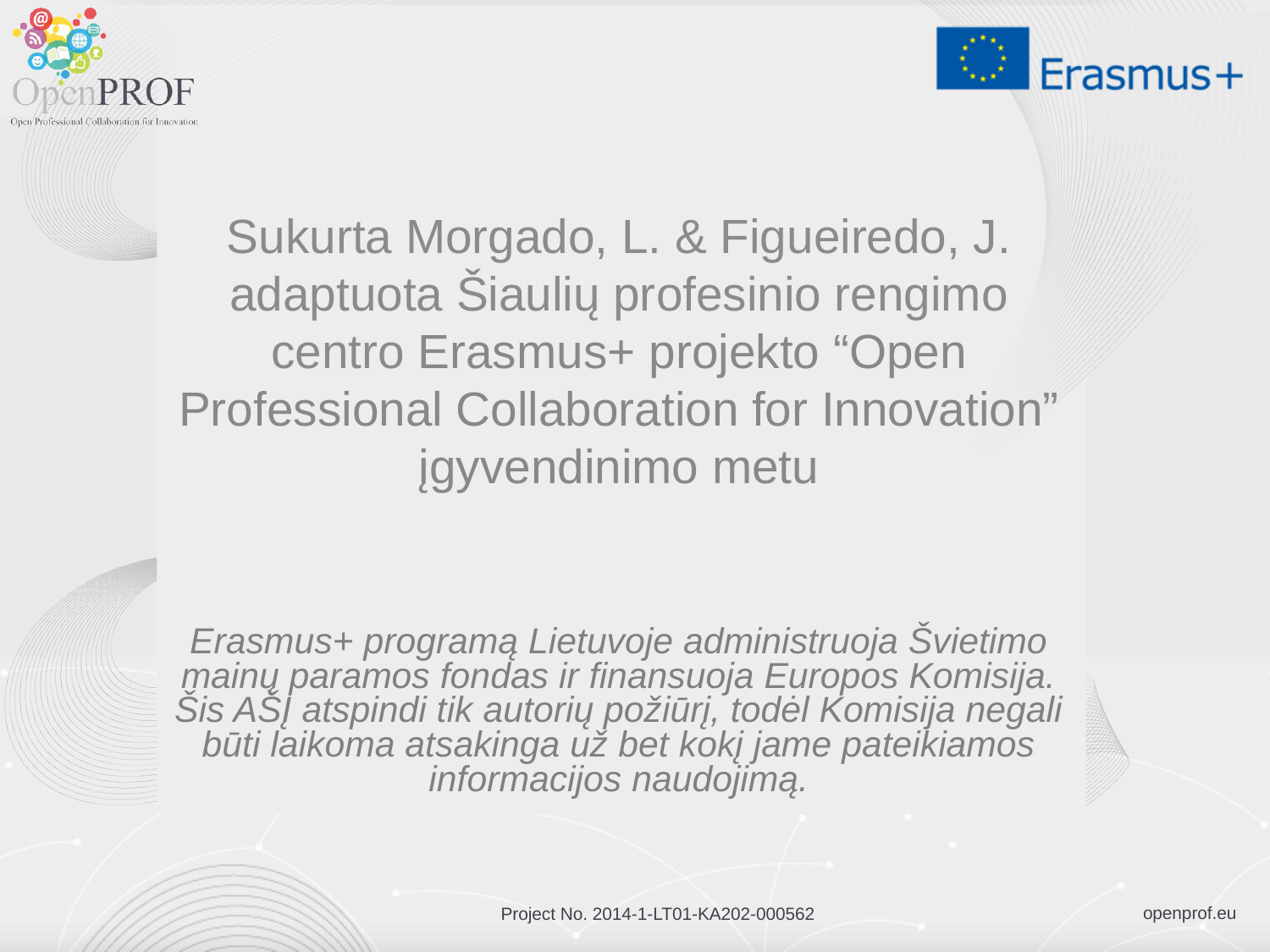

Sukurta Morgado, L. & Figueiredo, J. adaptuota Šiaulių profesinio rengimo centro Erasmus+ projekto “Open Professional Collaboration for Innovation” įgyvendinimo metu

Erasmus+ programą Lietuvoje administruoja Švietimo mainų paramos fondas ir finansuoja Europos Komisija. Šis AŠĮ atspindi tik autorių požiūrį, todėl Komisija negali būti laikoma atsakinga už bet kokį jame pateikiamos informacijos naudojimą.